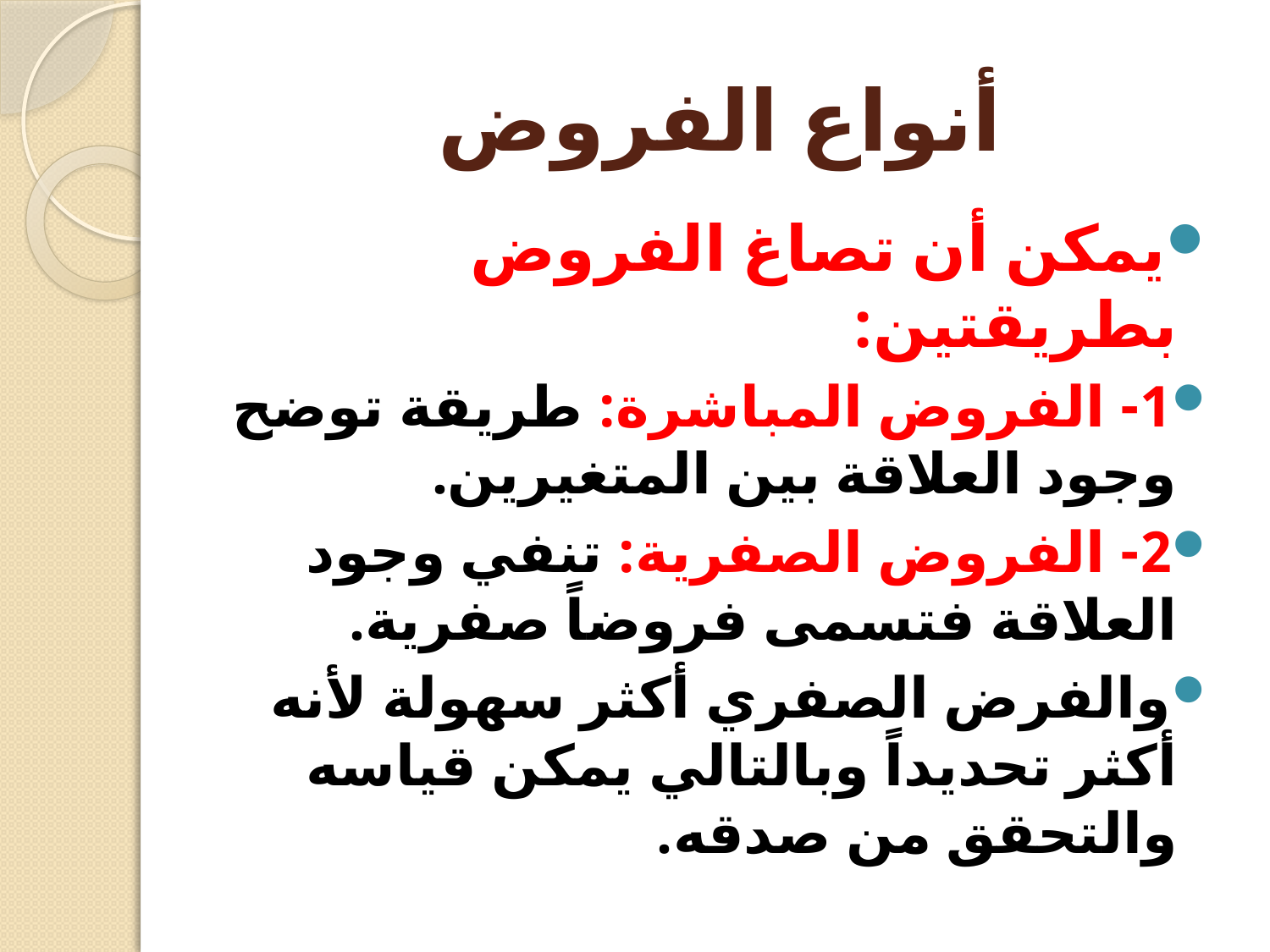

# أنواع الفروض
يمكن أن تصاغ الفروض بطريقتين:
1- الفروض المباشرة: طريقة توضح وجود العلاقة بين المتغيرين.
2- الفروض الصفرية: تنفي وجود العلاقة فتسمى فروضاً صفرية.
والفرض الصفري أكثر سهولة لأنه أكثر تحديداً وبالتالي يمكن قياسه والتحقق من صدقه.